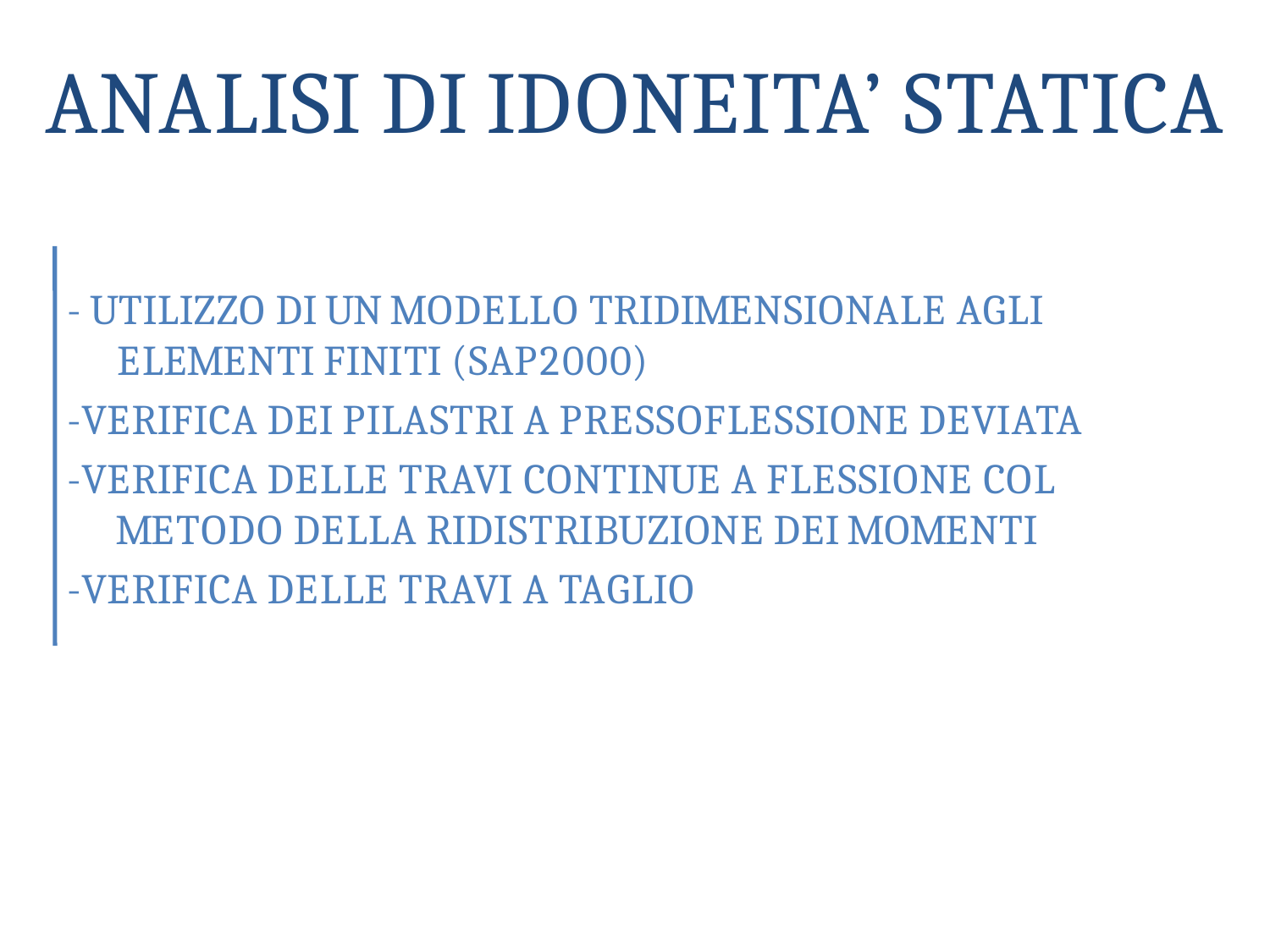

# ANALISI DI IDONEITA’ STATICA

- UTILIZZO DI UN MODELLO TRIDIMENSIONALE AGLI          ELEMENTI FINITI (SAP2000)
-VERIFICA DEI PILASTRI A PRESSOFLESSIONE DEVIATA
-VERIFICA DELLE TRAVI CONTINUE A FLESSIONE COL METODO DELLA RIDISTRIBUZIONE DEI MOMENTI
-VERIFICA DELLE TRAVI A TAGLIO